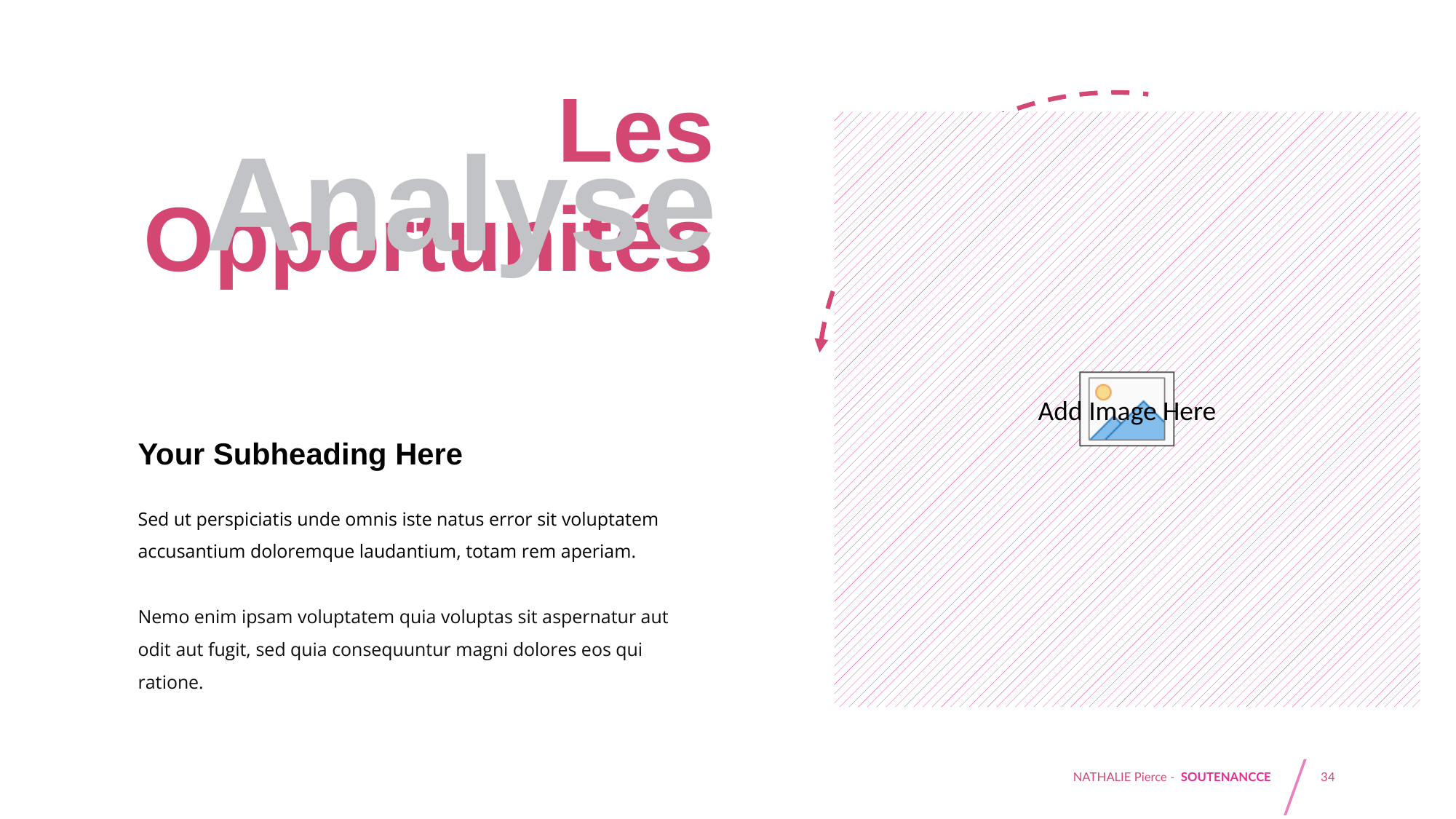

Les Opportunités

Analyse

Your Subheading Here
Sed ut perspiciatis unde omnis iste natus error sit voluptatem accusantium doloremque laudantium, totam rem aperiam.

Nemo enim ipsam voluptatem quia voluptas sit aspernatur aut odit aut fugit, sed quia consequuntur magni dolores eos qui ratione.